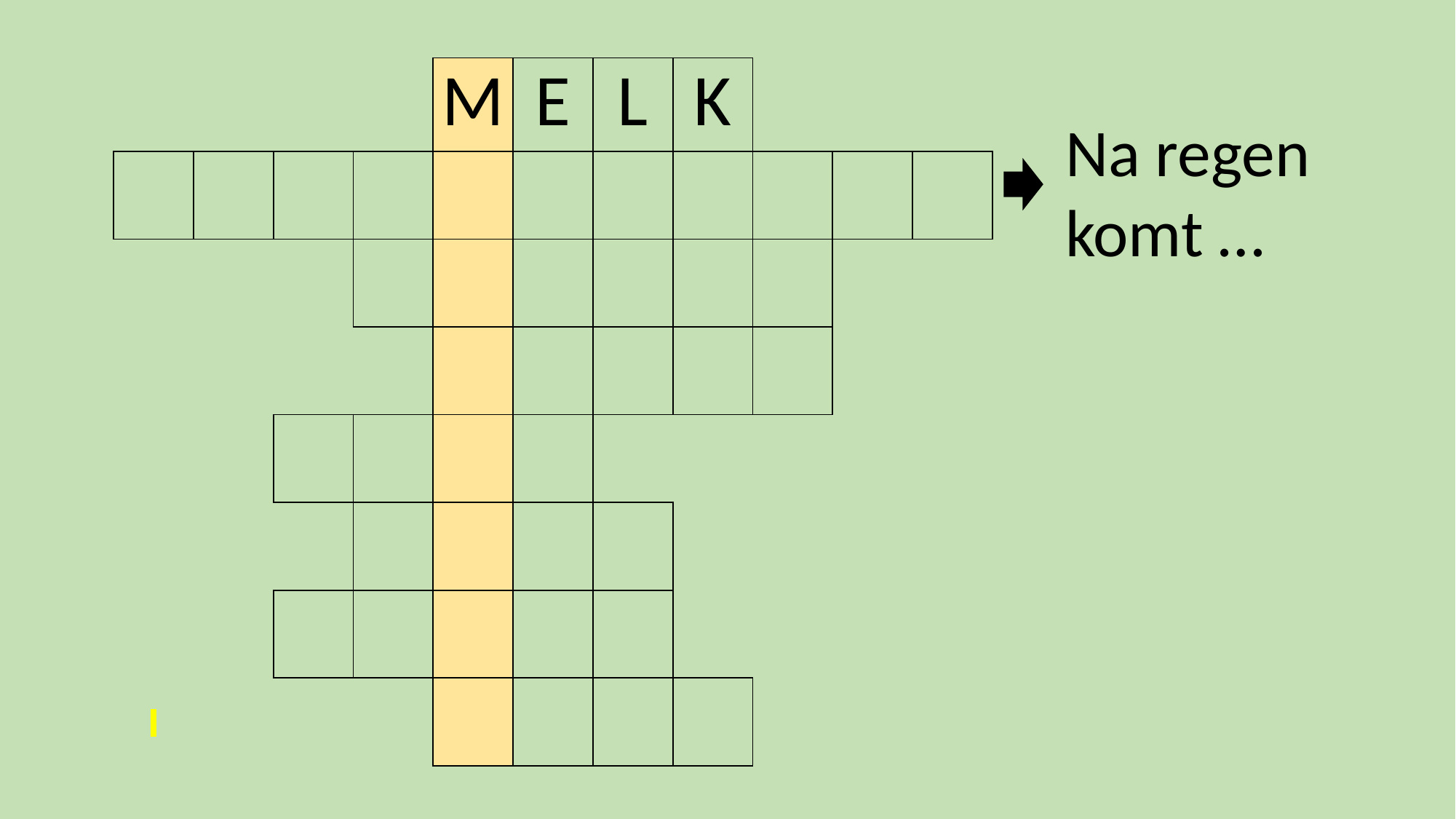

|  |  |  |  | M | E | L | K |  |  |  |
| --- | --- | --- | --- | --- | --- | --- | --- | --- | --- | --- |
|  |  |  |  |  |  |  |  |  |  |  |
|  |  |  |  |  |  |  |  |  |  |  |
|  |  |  |  |  |  |  |  |  |  |  |
|  |  |  |  |  |  |  |  |  |  |  |
|  |  |  |  |  |  |  |  |  |  |  |
|  |  |  |  |  |  |  |  |  |  |  |
|  |  |  |  |  |  |  |  |  |  |  |
Na regen komt …